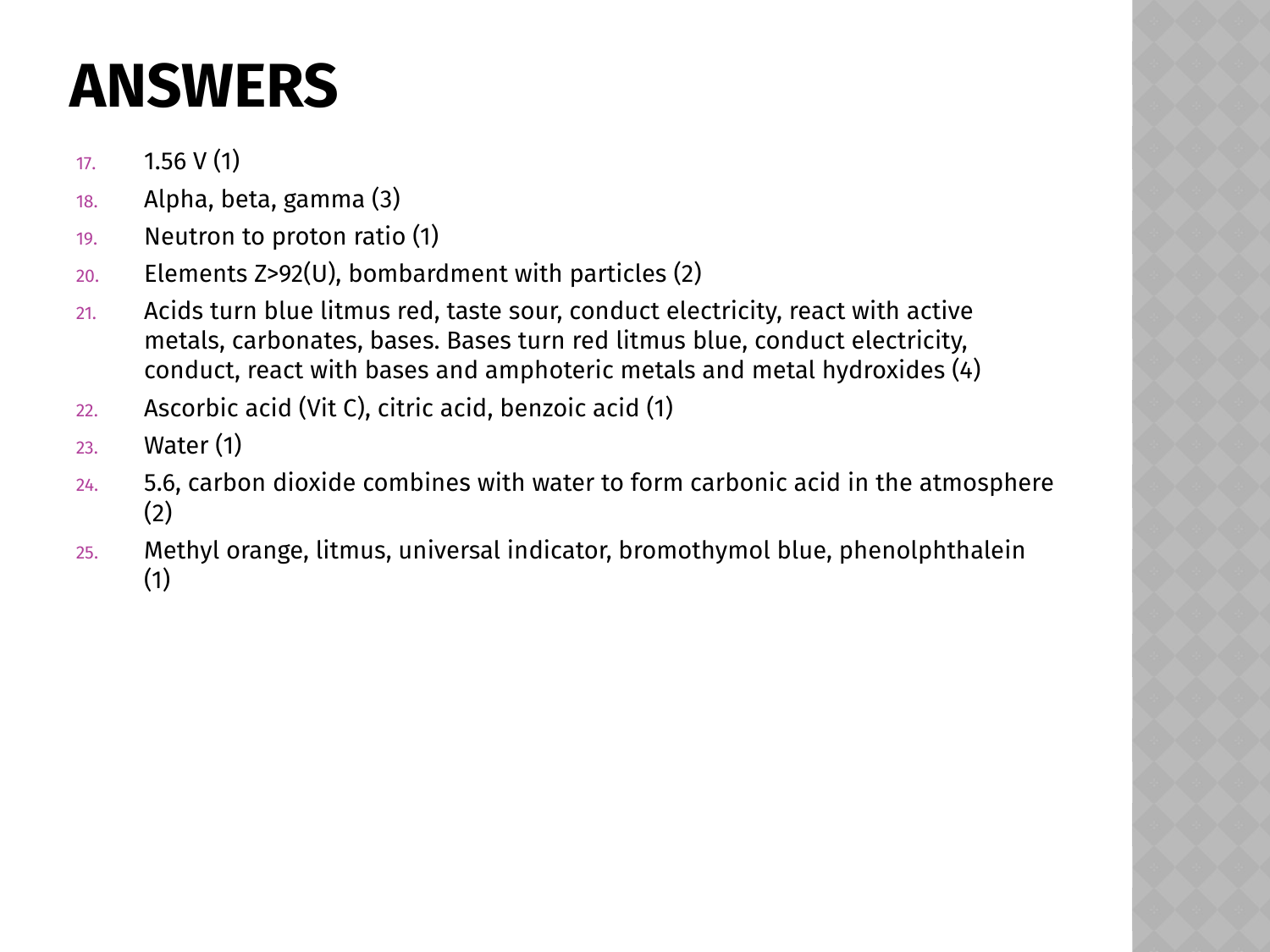

# Answers
1.56 V (1)
Alpha, beta, gamma (3)
Neutron to proton ratio (1)
Elements Z>92(U), bombardment with particles (2)
Acids turn blue litmus red, taste sour, conduct electricity, react with active metals, carbonates, bases. Bases turn red litmus blue, conduct electricity, conduct, react with bases and amphoteric metals and metal hydroxides (4)
Ascorbic acid (Vit C), citric acid, benzoic acid (1)
Water (1)
5.6, carbon dioxide combines with water to form carbonic acid in the atmosphere (2)
Methyl orange, litmus, universal indicator, bromothymol blue, phenolphthalein (1)